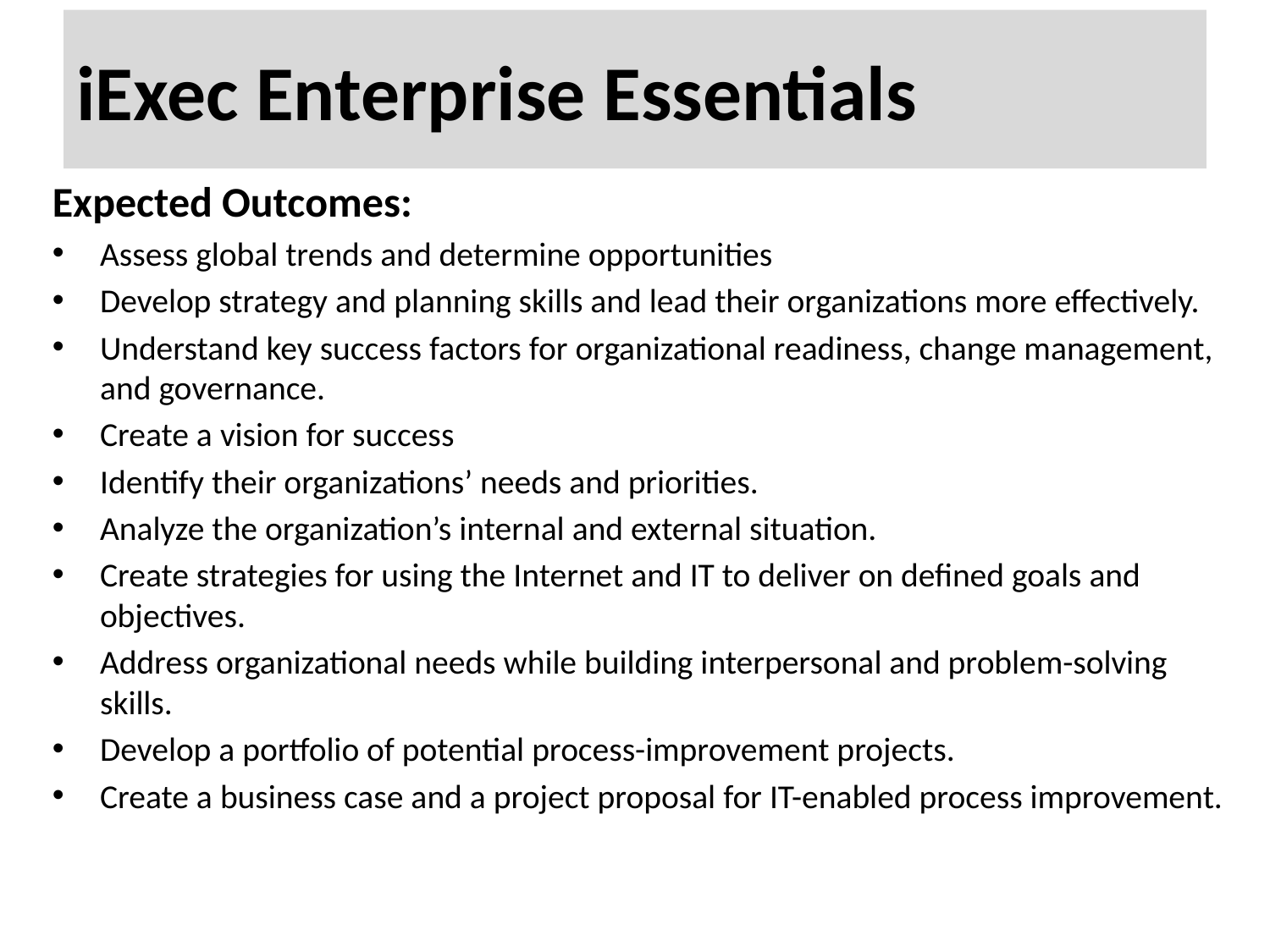

# iExec Enterprise Essentials
Expected Outcomes:
Assess global trends and determine opportunities
Develop strategy and planning skills and lead their organizations more effectively.
Understand key success factors for organizational readiness, change management, and governance.
Create a vision for success
Identify their organizations’ needs and priorities.
Analyze the organization’s internal and external situation.
Create strategies for using the Internet and IT to deliver on defined goals and objectives.
Address organizational needs while building interpersonal and problem-solving skills.
Develop a portfolio of potential process-improvement projects.
Create a business case and a project proposal for IT-enabled process improvement.